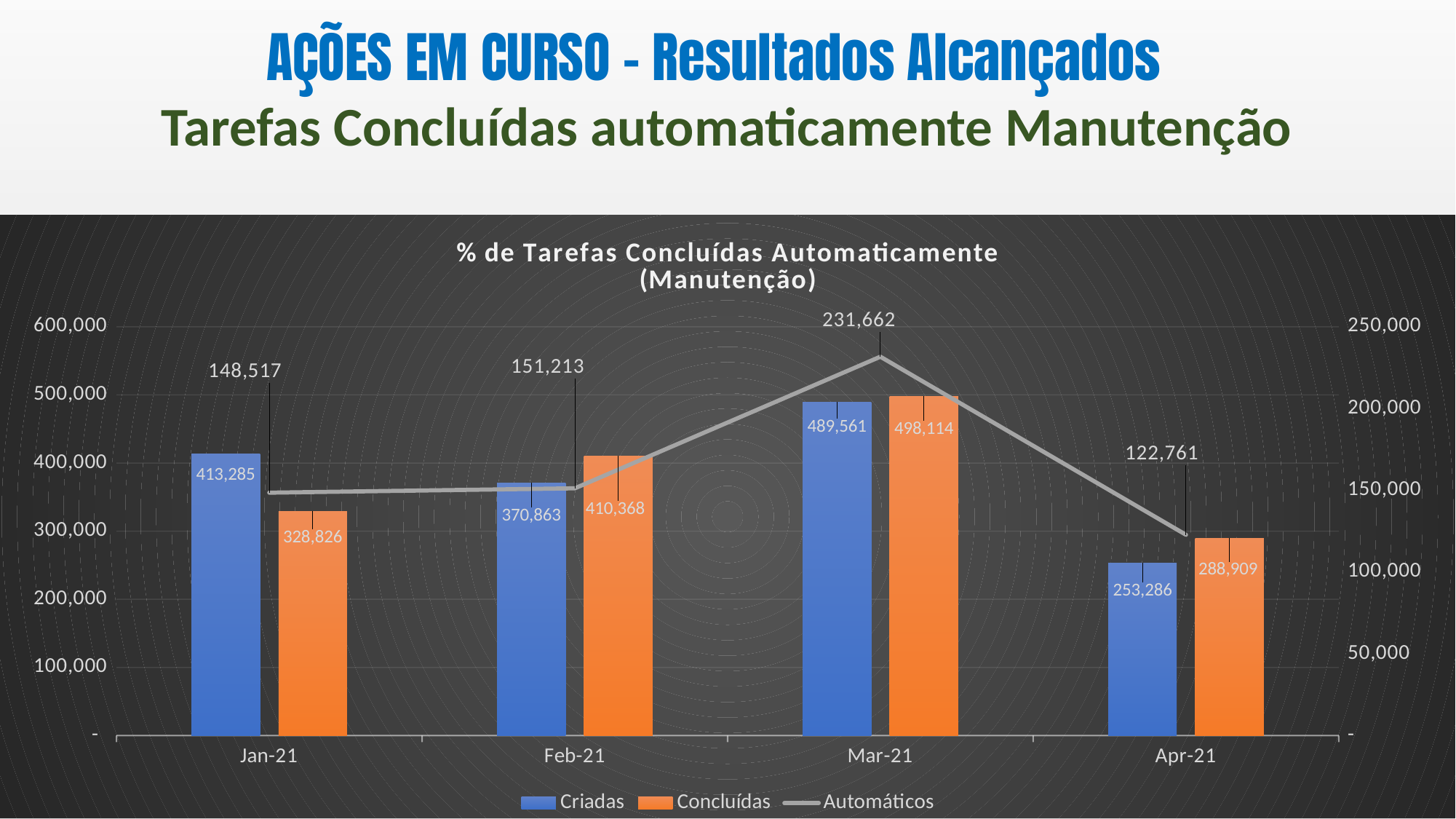

AÇÕES EM CURSO – Resultados Alcançados
Tarefas Concluídas automaticamente Manutenção

### Chart: % de Tarefas Concluídas Automaticamente
(Manutenção)

| Category | Criadas | Concluídas | Automáticos |
|---|---|---|---|
| 44197 | 413285.0 | 328826.0 | 148517.0 |
| 44228 | 370863.0 | 410368.0 | 151213.0 |
| 44256 | 489561.0 | 498114.0 | 231662.0 |
| 44287 | 253286.0 | 288909.0 | 122761.0 |